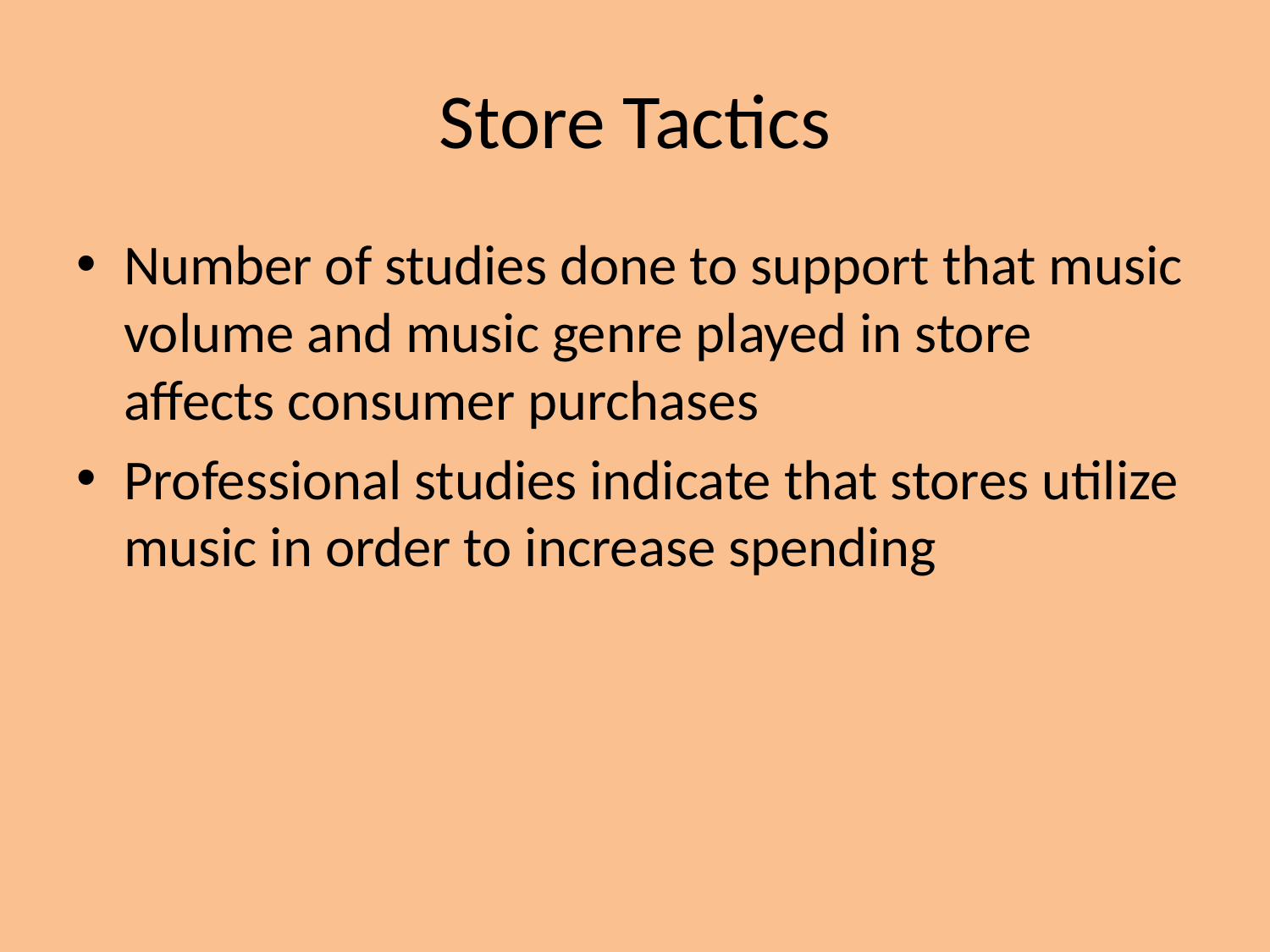

# Store Tactics
Number of studies done to support that music volume and music genre played in store affects consumer purchases
Professional studies indicate that stores utilize music in order to increase spending